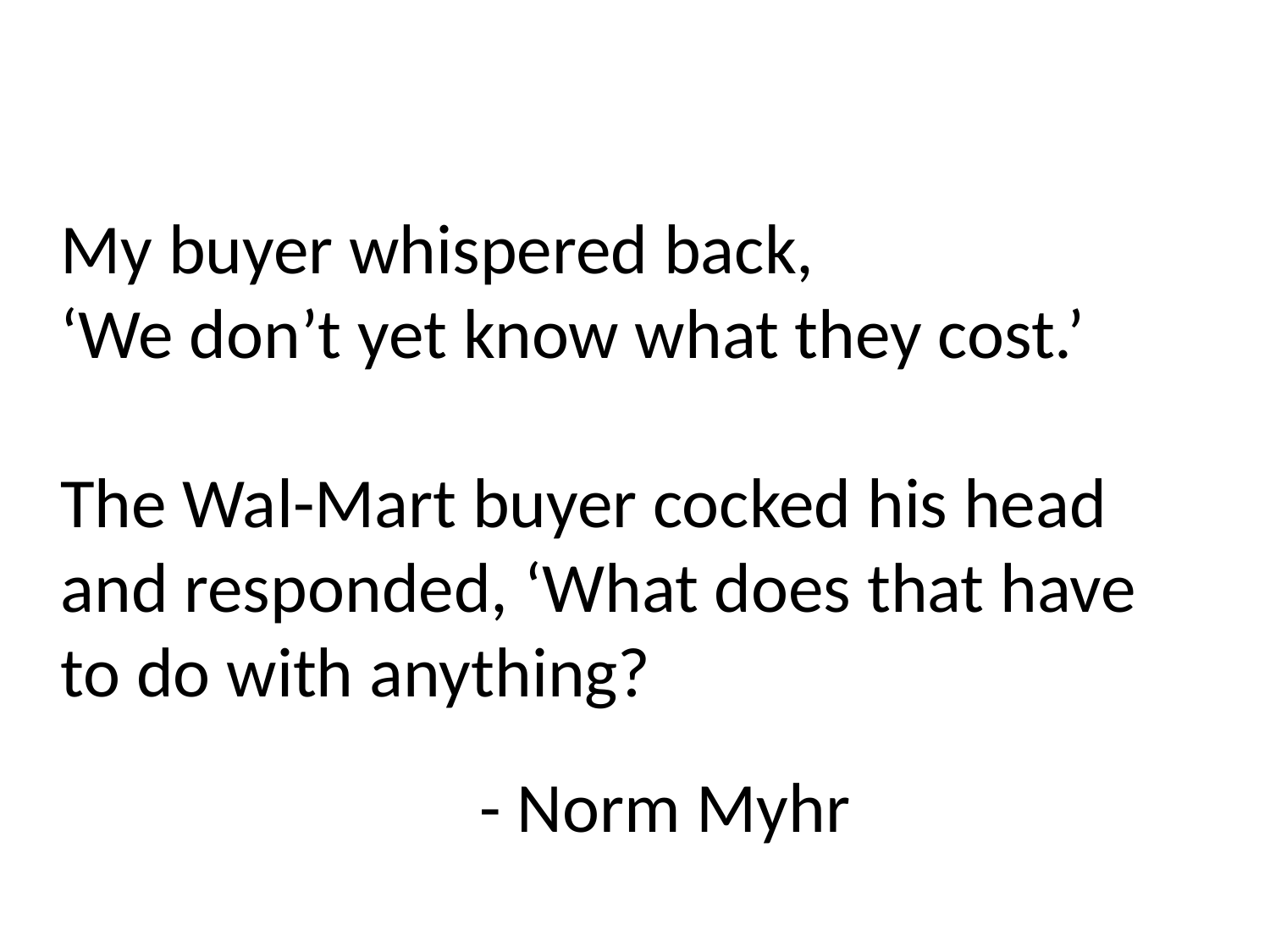

My buyer whispered back,
‘We don’t yet know what they cost.’

The Wal-Mart buyer cocked his head
and responded, ‘What does that have
to do with anything?

                                            - Norm Myhr